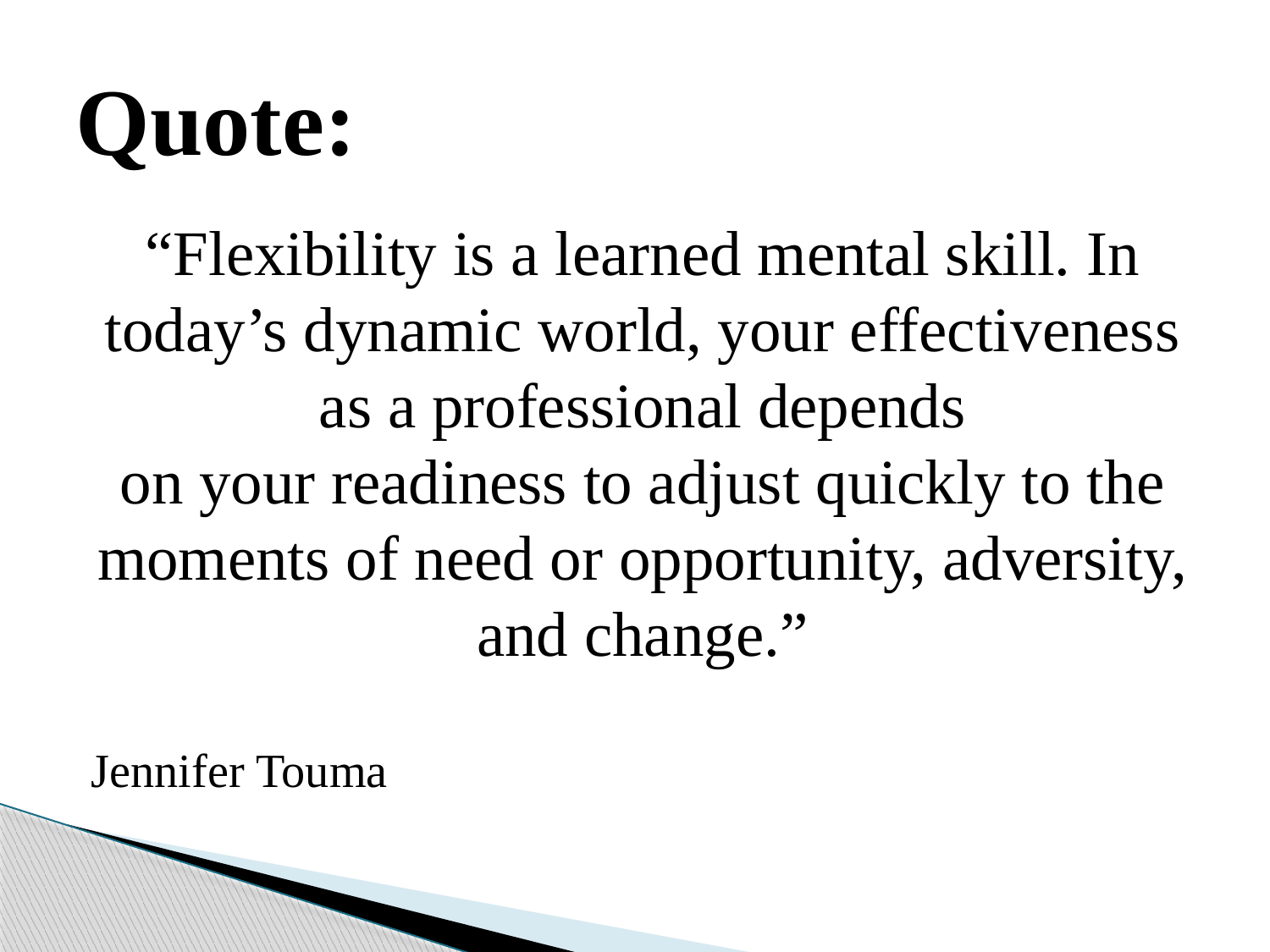

# Quote:
“Flexibility is a learned mental skill. In today’s dynamic world, your effectiveness as a professional depends
on your readiness to adjust quickly to the moments of need or opportunity, adversity, and change.”

Jennifer Touma